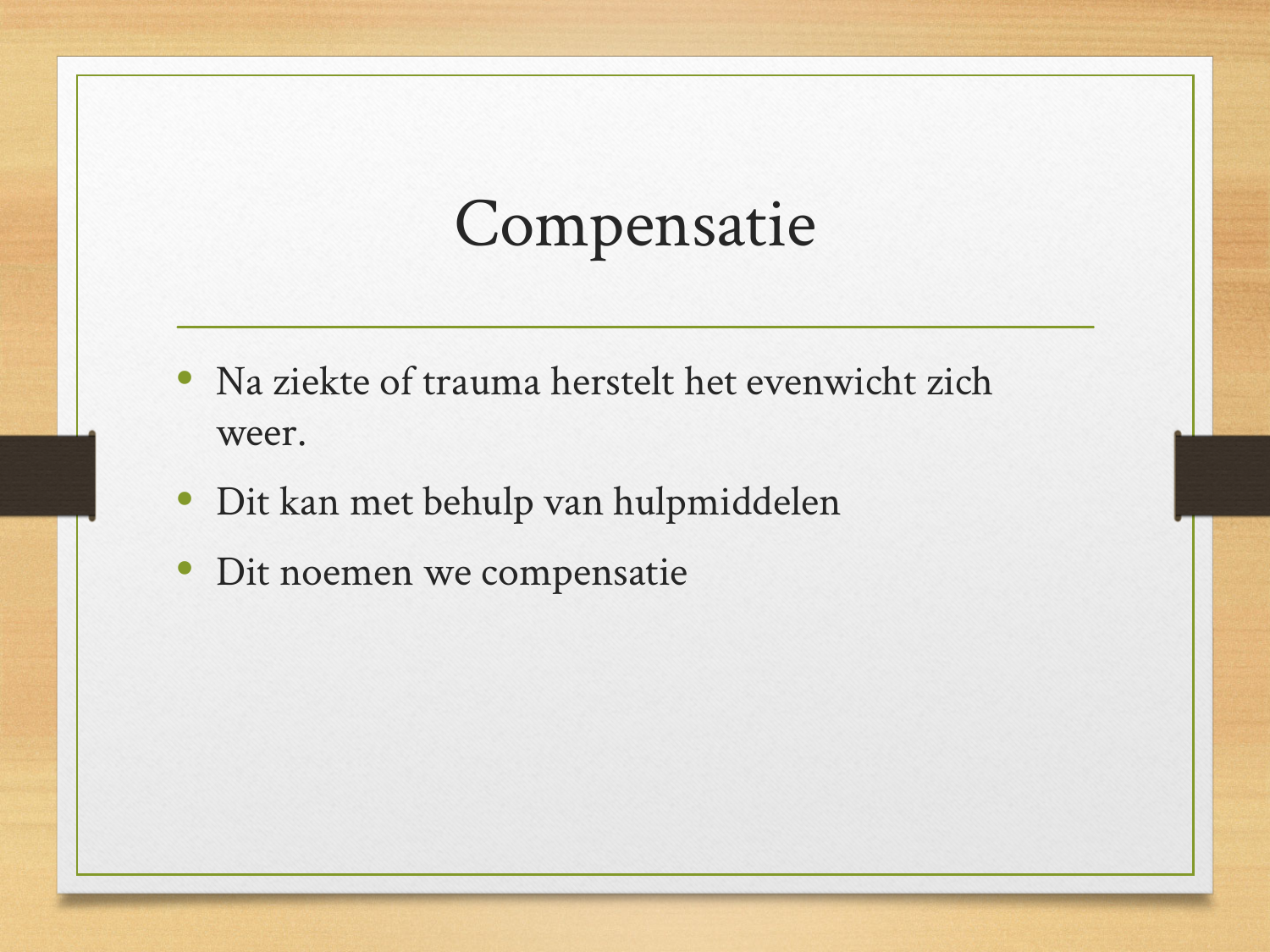

# Compensatie
Na ziekte of trauma herstelt het evenwicht zich weer.
Dit kan met behulp van hulpmiddelen
Dit noemen we compensatie